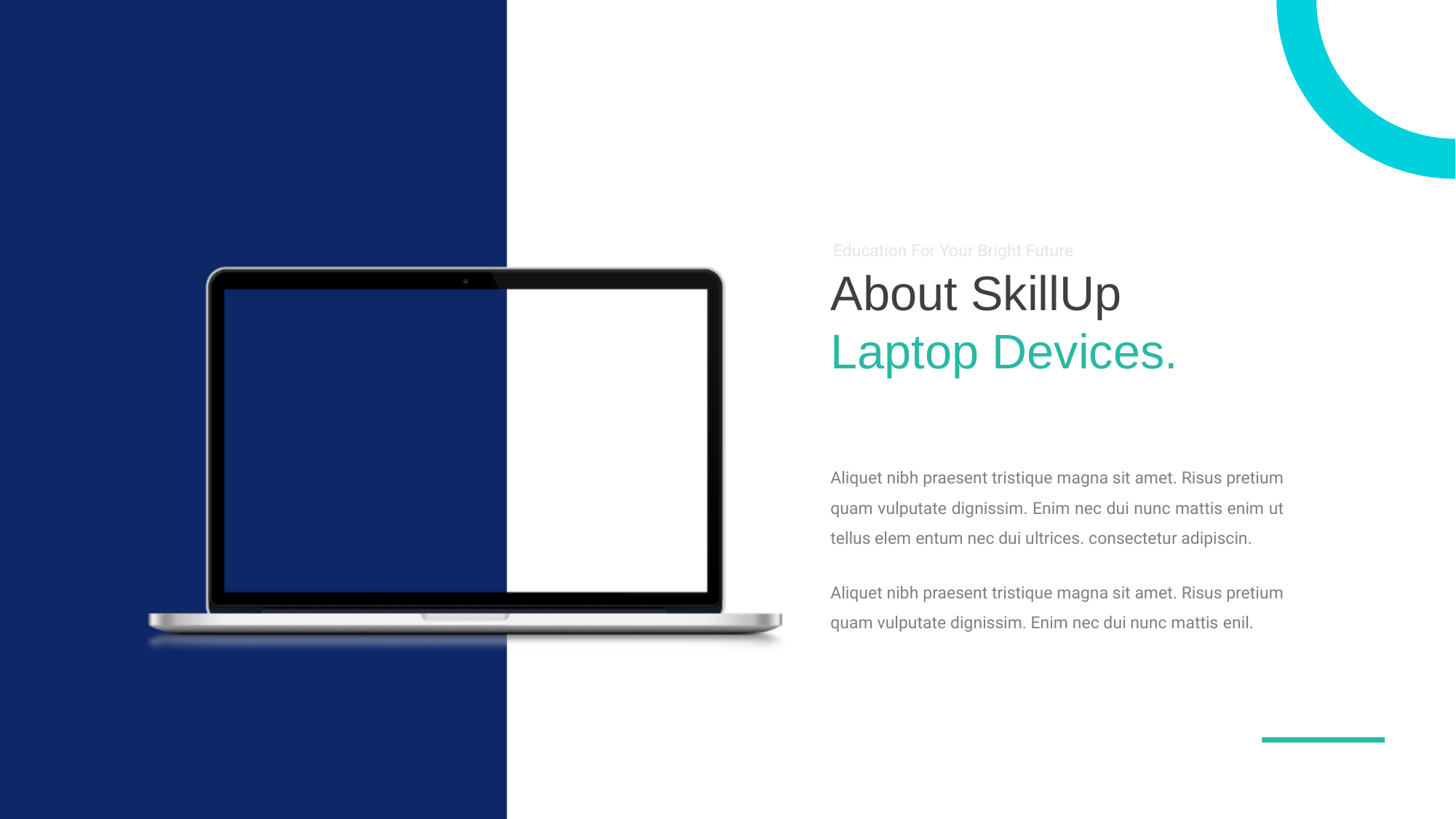

Education For Your Bright Future
About SkillUp Laptop Devices.

Aliquet nibh praesent tristique magna sit amet. Risus pretium quam vulputate dignissim. Enim nec dui nunc mattis enim ut tellus elem entum nec dui ultrices. consectetur adipiscin.
Aliquet nibh praesent tristique magna sit amet. Risus pretium quam vulputate dignissim. Enim nec dui nunc mattis enil.